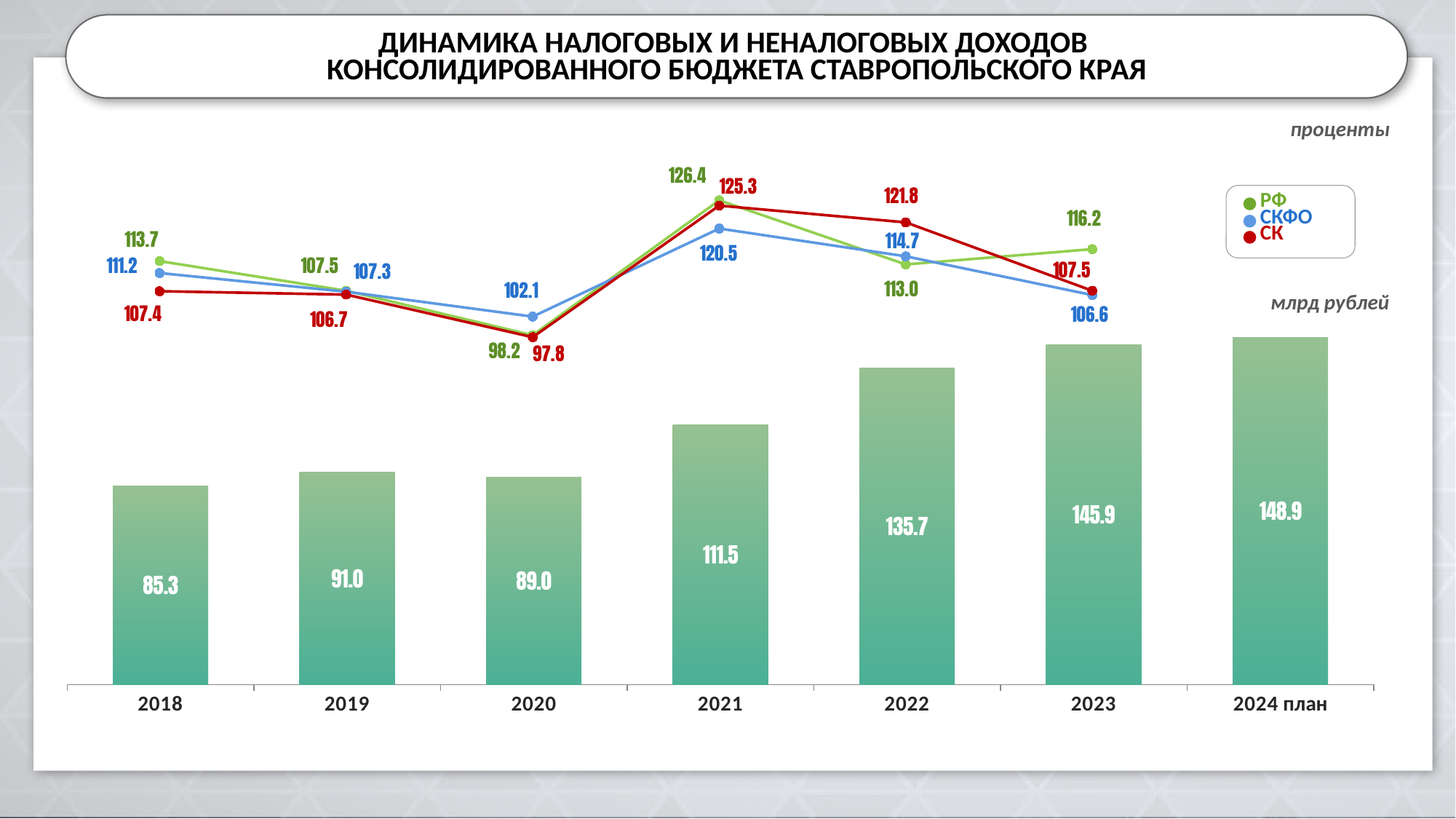

ДИНАМИКА НАЛОГОВЫХ И НЕНАЛОГОВЫХ ДОХОДОВ
КОНСОЛИДИРОВАННОГО БЮДЖЕТА СТАВРОПОЛЬСКОГО КРАЯ

проценты

### Chart

| Category | РФ | СКФО | СК |
|---|---|---|---|
| 2018
факт | 113.7 | 111.2 | 107.4 |
| 2019
факт | 107.5 | 107.3 | 106.7 |
| 2020
факт | 98.2 | 102.1 | 97.8 |
| 2021
факт | 126.4 | 120.5 | 125.3 |
| 2022
факт | 113.0 | 114.7 | 121.8 |
| 2023
факт | 116.2 | 106.6 | 107.5 |
| 2024
уточненный план | None | None | None |
РФ

СКФО

СК

млрд рублей

### Chart

| Category | Столбец1 |
|---|---|
| 2018 | 85.3 |
| 2019 | 91.0 |
| 2020 | 89.0 |
| 2021 | 111.5 |
| 2022 | 135.7 |
| 2023 | 145.9 |
| 2024 план | 148.9 |